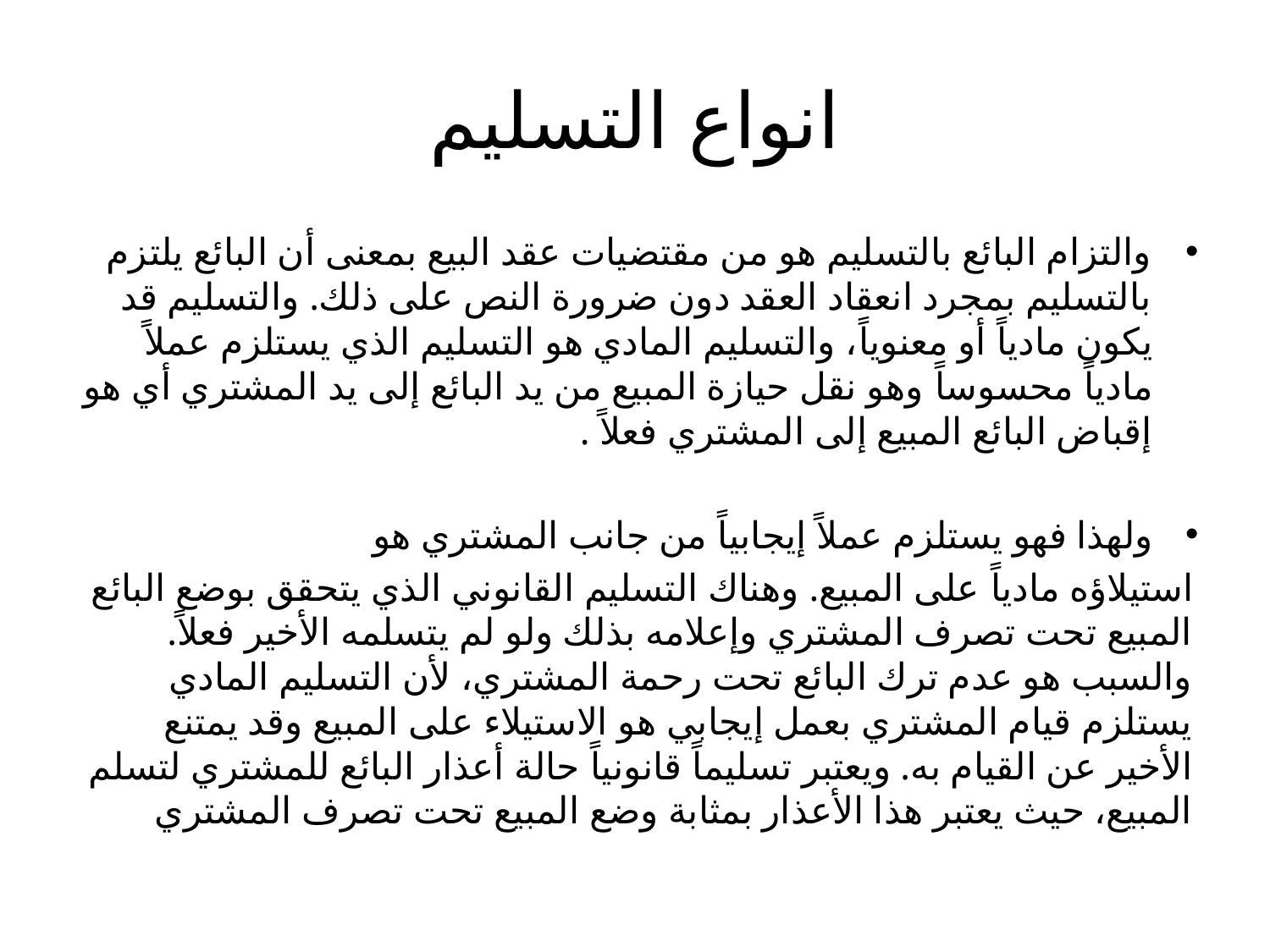

# انواع التسليم
والتزام البائع بالتسليم هو من مقتضيات عقد البيع بمعنى أن البائع يلتزم بالتسليم بمجرد انعقاد العقد دون ضرورة النص على ذلك. والتسليم قد يكون مادياً أو معنوياً، والتسليم المادي هو التسليم الذي يستلزم عملاً مادياً محسوساً وهو نقل حيازة المبيع من يد البائع إلى يد المشتري أي هو إقباض البائع المبيع إلى المشتري فعلاً .

ولهذا فهو يستلزم عملاً إيجابياً من جانب المشتري هو
استيلاؤه مادياً على المبيع. وهناك التسليم القانوني الذي يتحقق بوضع البائع المبيع تحت تصرف المشتري وإعلامه بذلك ولو لم يتسلمه الأخير فعلاً. والسبب هو عدم ترك البائع تحت رحمة المشتري، لأن التسليم المادي يستلزم قيام المشتري بعمل إيجابي هو الاستيلاء على المبيع وقد يمتنع الأخير عن القيام به. ويعتبر تسليماً قانونياً حالة أعذار البائع للمشتري لتسلم المبيع، حيث يعتبر هذا الأعذار بمثابة وضع المبيع تحت تصرف المشتري